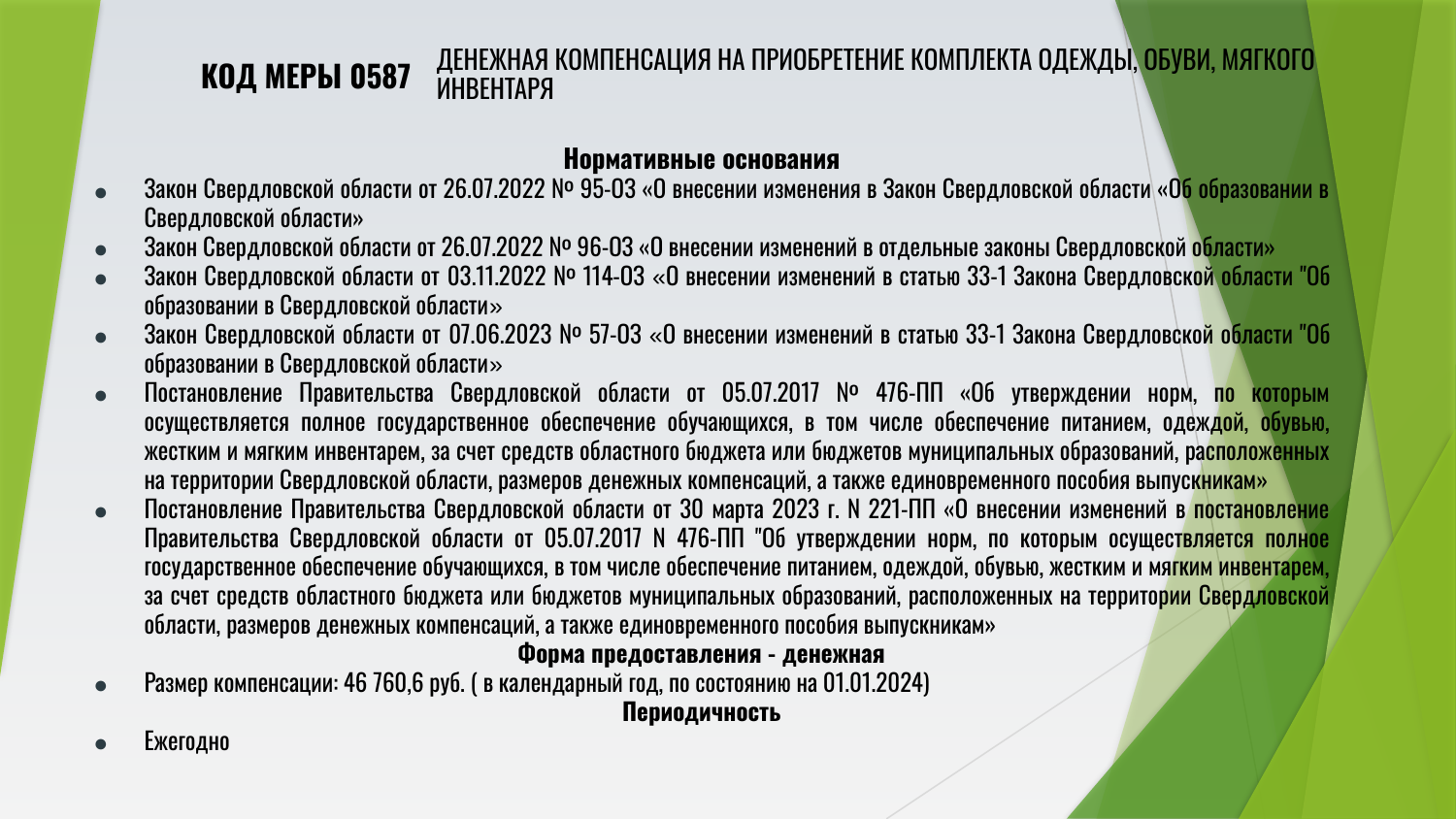

# ДЕНЕЖНАЯ КОМПЕНСАЦИЯ НА ПРИОБРЕТЕНИЕ КОМПЛЕКТА ОДЕЖДЫ, ОБУВИ, МЯГКОГО ИНВЕНТАРЯ
КОД МЕРЫ 0587
Нормативные основания
Закон Свердловской области от 26.07.2022 № 95-ОЗ «О внесении изменения в Закон Свердловской области «Об образовании в Свердловской области»
Закон Свердловской области от 26.07.2022 № 96-ОЗ «О внесении изменений в отдельные законы Свердловской области»
Закон Свердловской области от 03.11.2022 № 114-ОЗ «О внесении изменений в статью 33-1 Закона Свердловской области "Об образовании в Свердловской области»
Закон Свердловской области от 07.06.2023 № 57-ОЗ «О внесении изменений в статью 33-1 Закона Свердловской области "Об образовании в Свердловской области»
Постановление Правительства Свердловской области от 05.07.2017 № 476-ПП «Об утверждении норм, по которым осуществляется полное государственное обеспечение обучающихся, в том числе обеспечение питанием, одеждой, обувью, жестким и мягким инвентарем, за счет средств областного бюджета или бюджетов муниципальных образований, расположенных на территории Свердловской области, размеров денежных компенсаций, а также единовременного пособия выпускникам»
Постановление Правительства Свердловской области от 30 марта 2023 г. N 221-ПП «О внесении изменений в постановление Правительства Свердловской области от 05.07.2017 N 476-ПП "Об утверждении норм, по которым осуществляется полное государственное обеспечение обучающихся, в том числе обеспечение питанием, одеждой, обувью, жестким и мягким инвентарем, за счет средств областного бюджета или бюджетов муниципальных образований, расположенных на территории Свердловской области, размеров денежных компенсаций, а также единовременного пособия выпускникам»
Форма предоставления - денежная
Размер компенсации: 46 760,6 руб. ( в календарный год, по состоянию на 01.01.2024)
Периодичность
Ежегодно